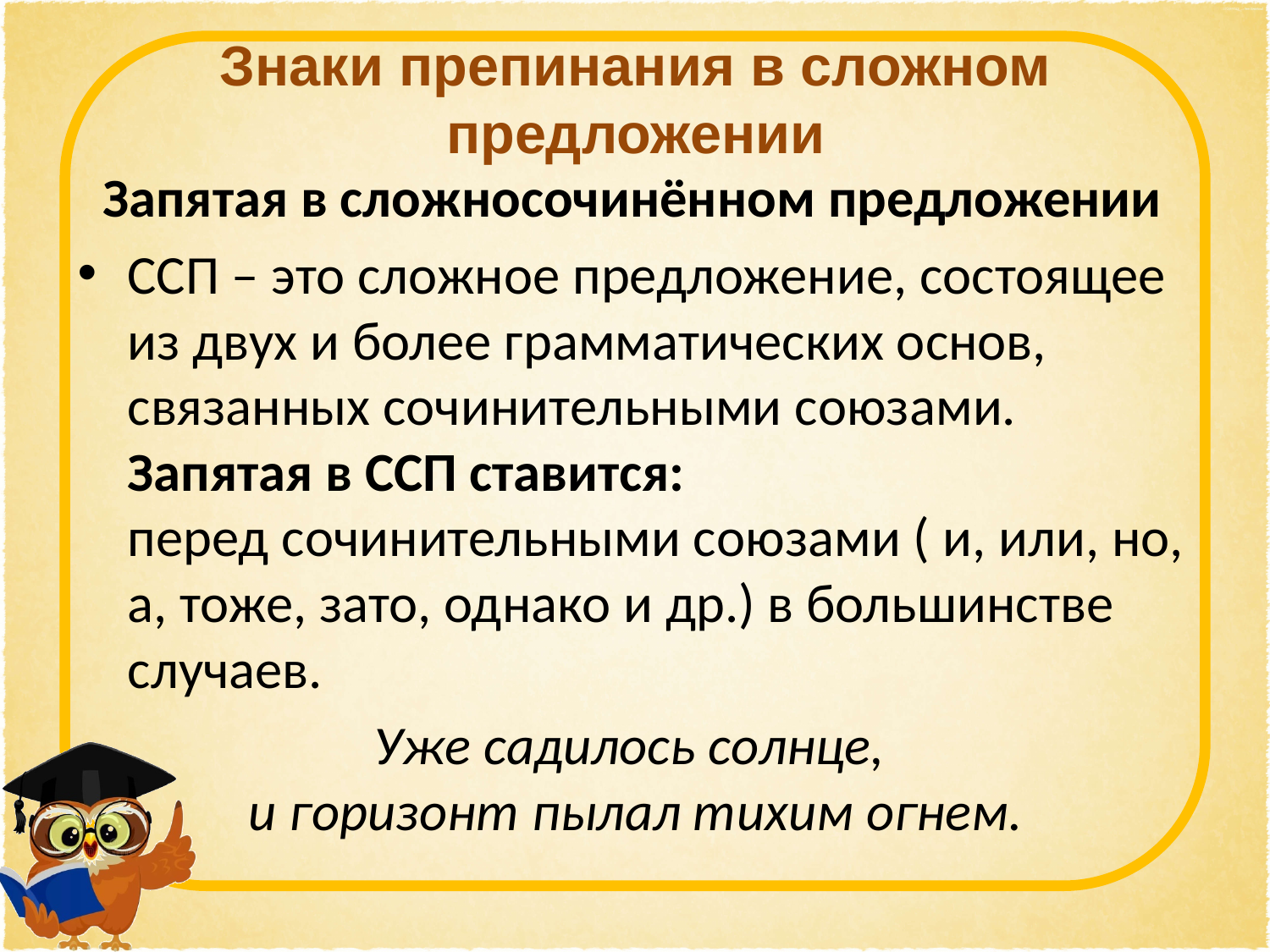

# Знаки препинания в сложном предложении
  Запятая в сложносочинённом предложении
ССП – это сложное предложение, состоящее из двух и более грамматических основ, связанных сочинительными союзами.
Запятая в ССП ставится:
перед сочинительными союзами ( и, или, но, а, тоже, зато, однако и др.) в большинстве случаев.
Уже садилось солнце,
и горизонт пылал тихим огнем.